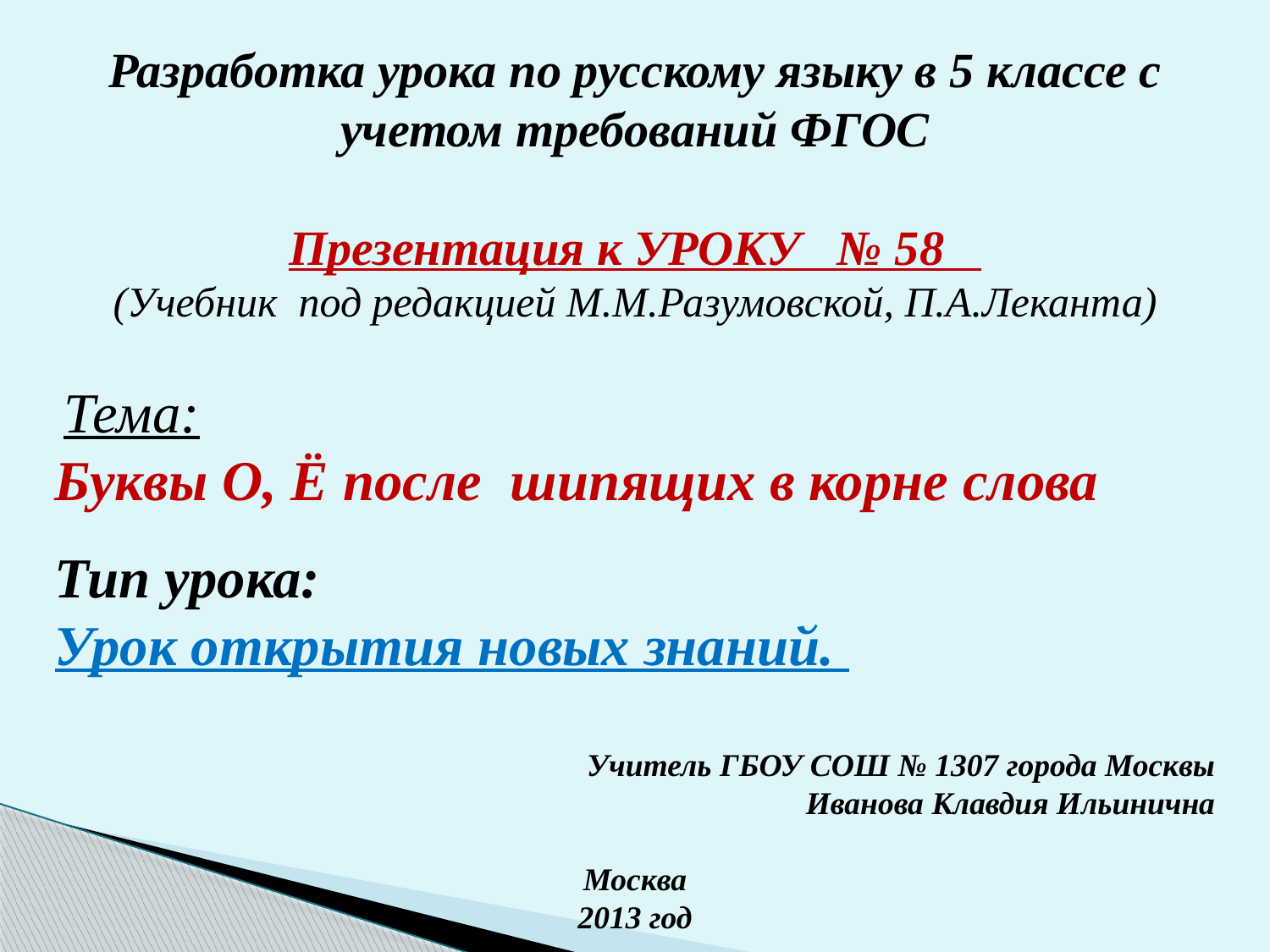

Разработка урока по русскому языку в 5 классе с учетом требований ФГОС

Презентация к УРОКУ   № 58
(Учебник  под редакцией М.М.Разумовской, П.А.Леканта)

 Тема:
Буквы О, Ё после  шипящих в корне слова

Тип урока:
Урок открытия новых знаний.

Учитель ГБОУ СОШ № 1307 города Москвы
Иванова Клавдия Ильинична

Москва
2013 год